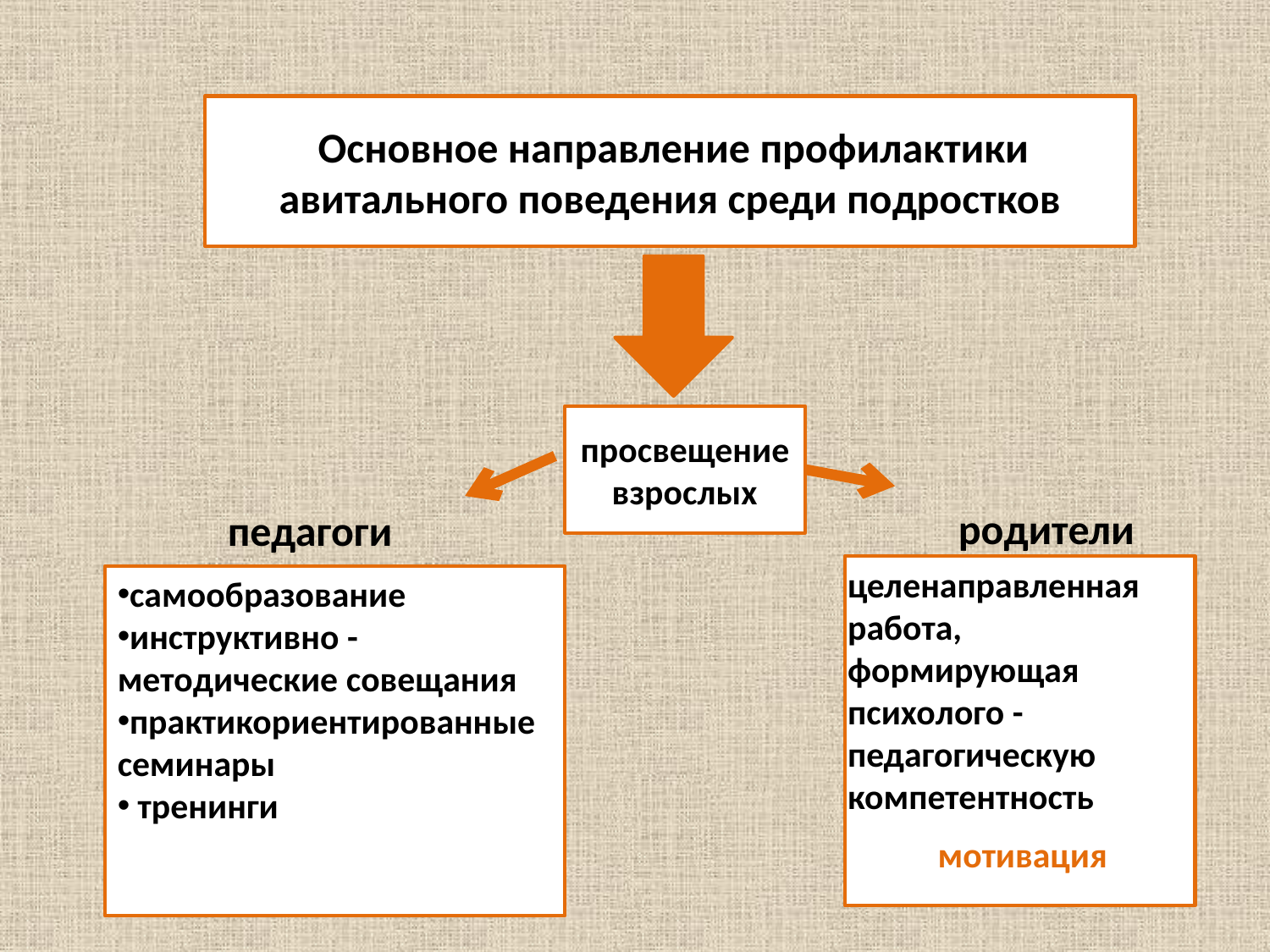

Основное направление профилактики авитального поведения среди подростков

просвещение  взрослых:

педагоги
родители
целенаправленная работа, формирующая психолого - педагогическую компетентность

самообразование
инструктивно - методические совещания
практикориентированные семинары
 тренинги
мотивация